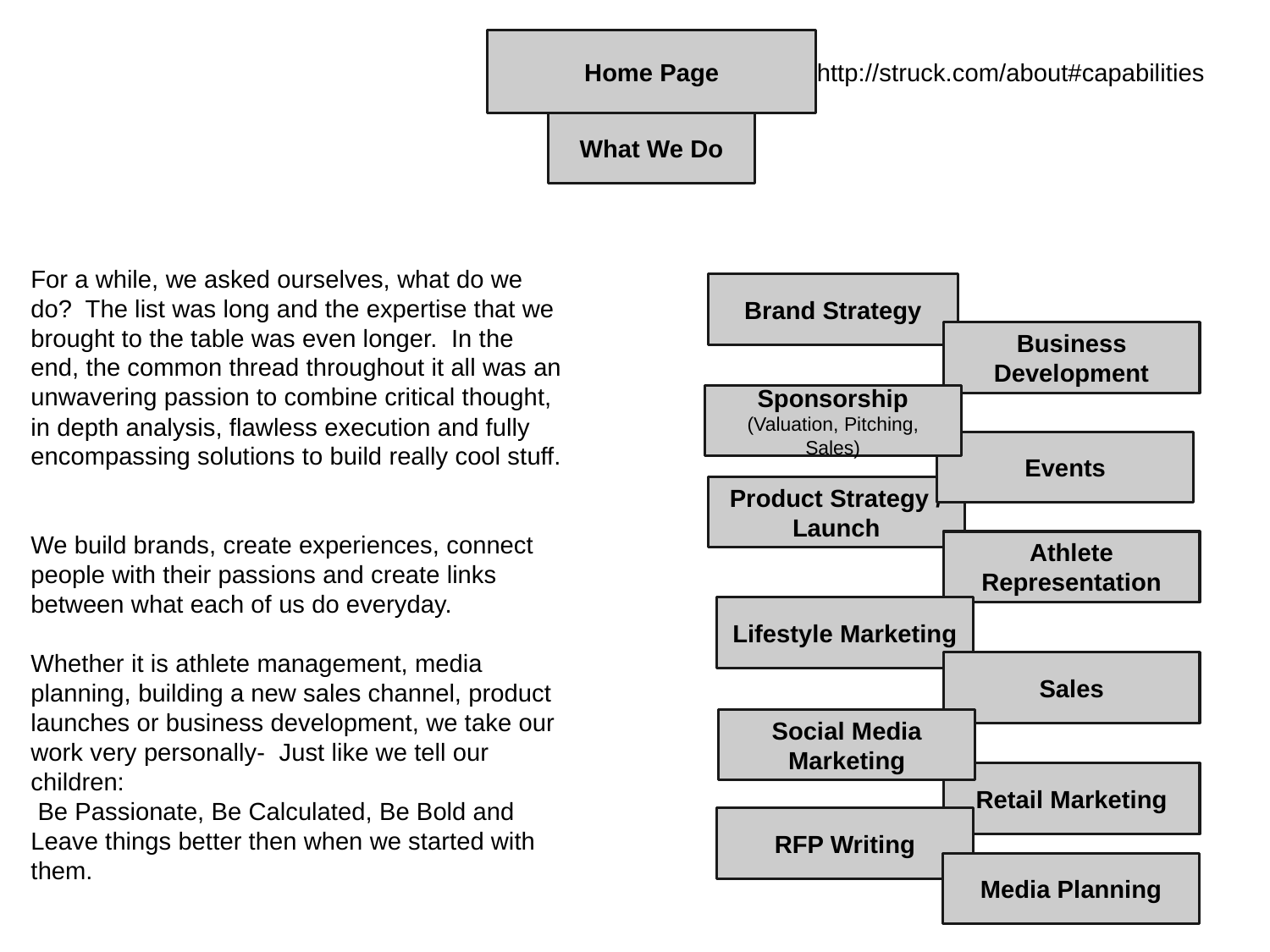

http://struck.com/about#capabilities
Home Page
What We Do

For a while, we asked ourselves, what do we do?  The list was long and the expertise that we brought to the table was even longer.  In the end, the common thread throughout it all was an unwavering passion to combine critical thought, in depth analysis, flawless execution and fully encompassing solutions to build really cool stuff.

We build brands, create experiences, connect people with their passions and create links between what each of us do everyday.

Whether it is athlete management, media planning, building a new sales channel, product launches or business development, we take our work very personally-  Just like we tell our children:
 Be Passionate, Be Calculated, Be Bold and Leave things better then when we started with them.
Brand Strategy
Business Development
Sponsorship (Valuation, Pitching, Sales)
Events
Product Strategy / Launch
Athlete Representation
Lifestyle Marketing
Sales
Social Media Marketing
Retail Marketing
RFP Writing
Media Planning